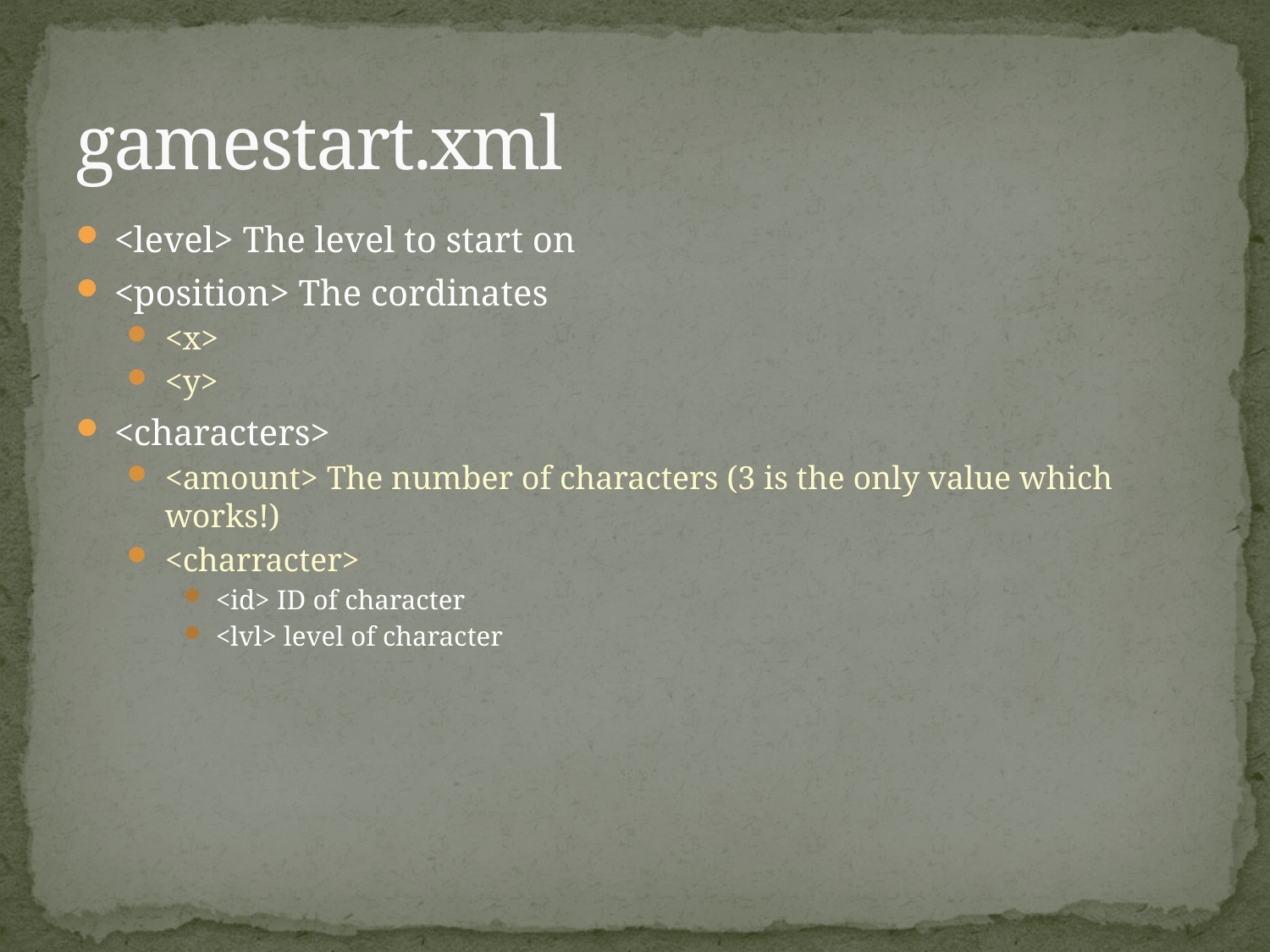

# gamestart.xml
<level> The level to start on
<position> The cordinates
<x>
<y>
<characters>
<amount> The number of characters (3 is the only value which works!)
<charracter>
<id> ID of character
<lvl> level of character